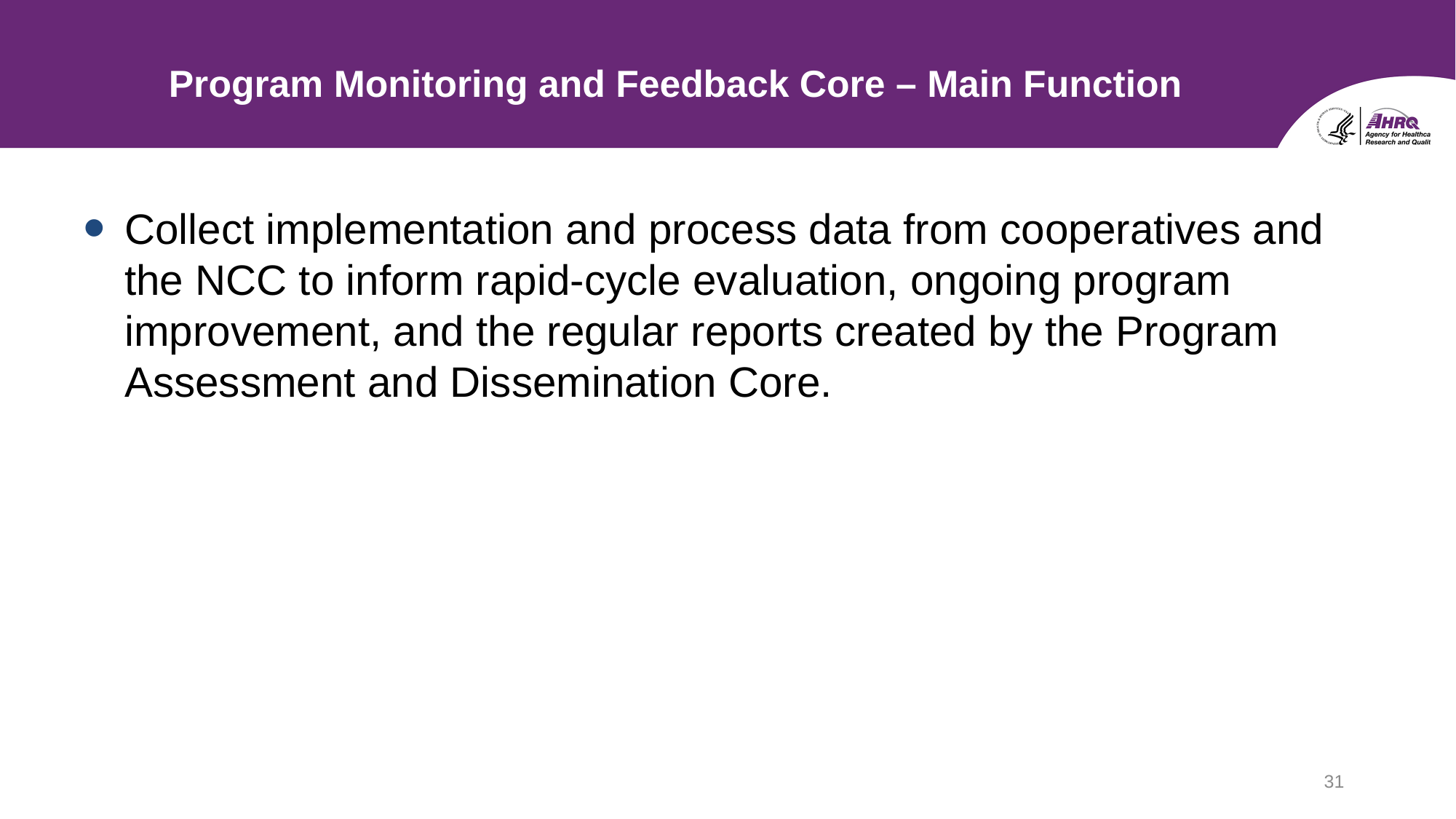

# Program Monitoring and Feedback Core – Main Function
Collect implementation and process data from cooperatives and the NCC to inform rapid-cycle evaluation, ongoing program improvement, and the regular reports created by the Program Assessment and Dissemination Core.
31